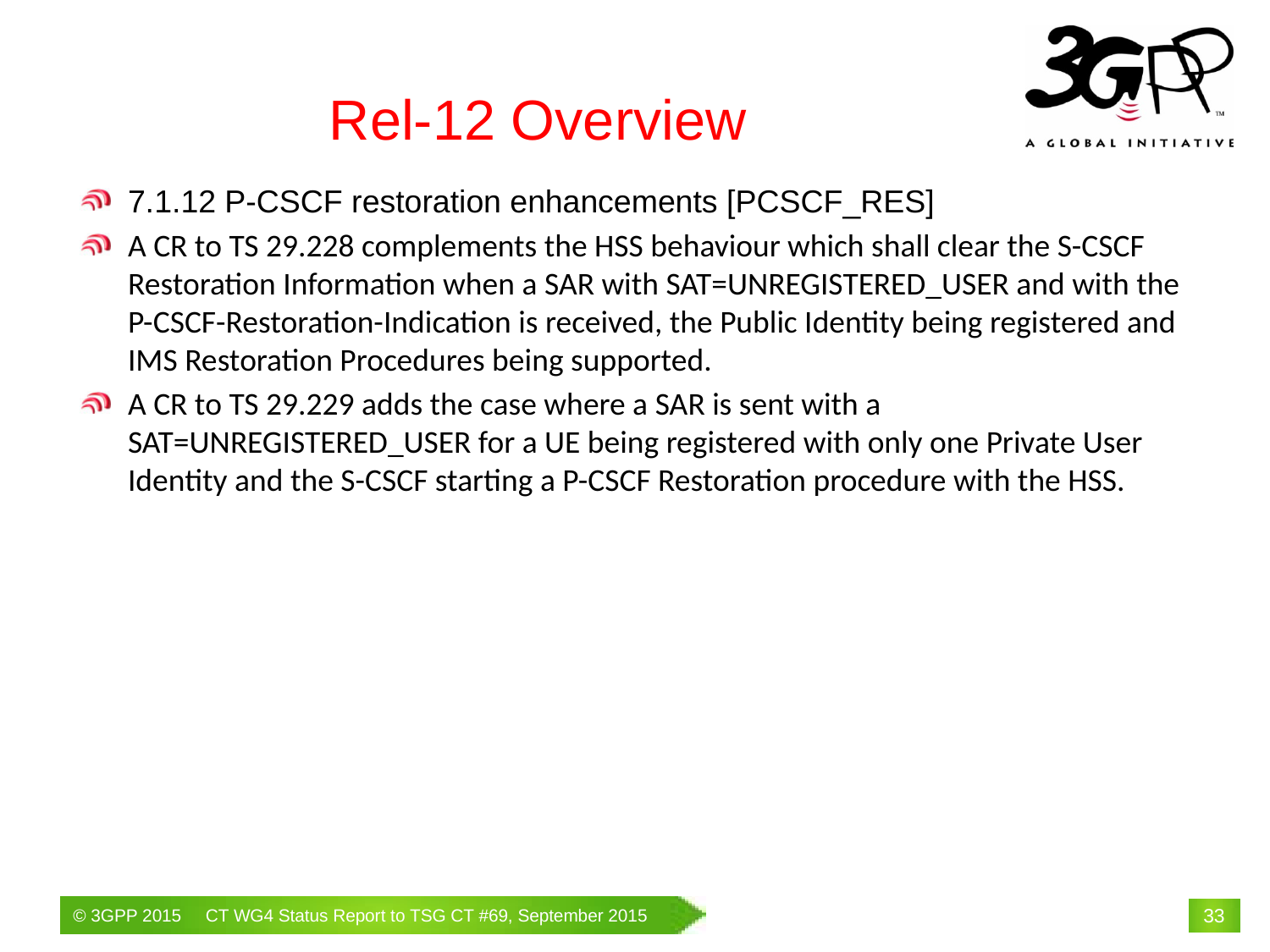

# Rel-12 Overview
7.1.12 P-CSCF restoration enhancements [PCSCF_RES]
A CR to TS 29.228 complements the HSS behaviour which shall clear the S-CSCF Restoration Information when a SAR with SAT=UNREGISTERED_USER and with the P-CSCF-Restoration-Indication is received, the Public Identity being registered and IMS Restoration Procedures being supported.
A CR to TS 29.229 adds the case where a SAR is sent with a SAT=UNREGISTERED_USER for a UE being registered with only one Private User Identity and the S-CSCF starting a P-CSCF Restoration procedure with the HSS.